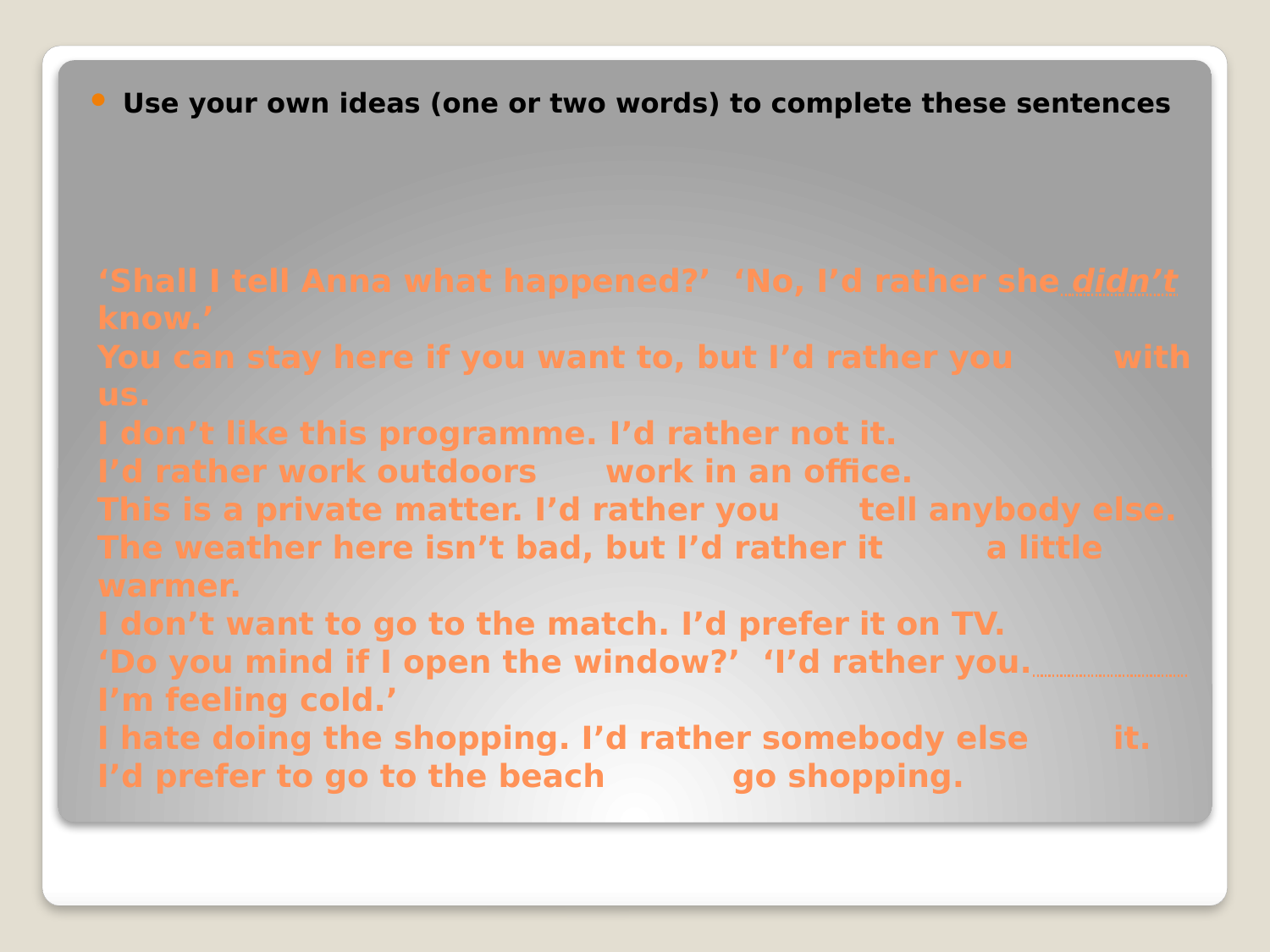

Use your own ideas (one or two words) to complete these sentences
# ‘Shall I tell Anna what happened?’  ‘No, I’d rather she didn’t know.’ You can stay here if you want to, but I’d rather you	with us. I don’t like this programme. I’d rather not	it. I’d rather work outdoors	work in an office. This is a private matter. I’d rather you	tell anybody else. The weather here isn’t bad, but I’d rather it	a little warmer. I don’t want to go to the match. I’d prefer	it on TV. ‘Do you mind if I open the window?’  ‘I’d rather you.               I’m feeling cold.’ I hate doing the shopping. I’d rather somebody else	it. I’d prefer to go to the beach	go shopping.